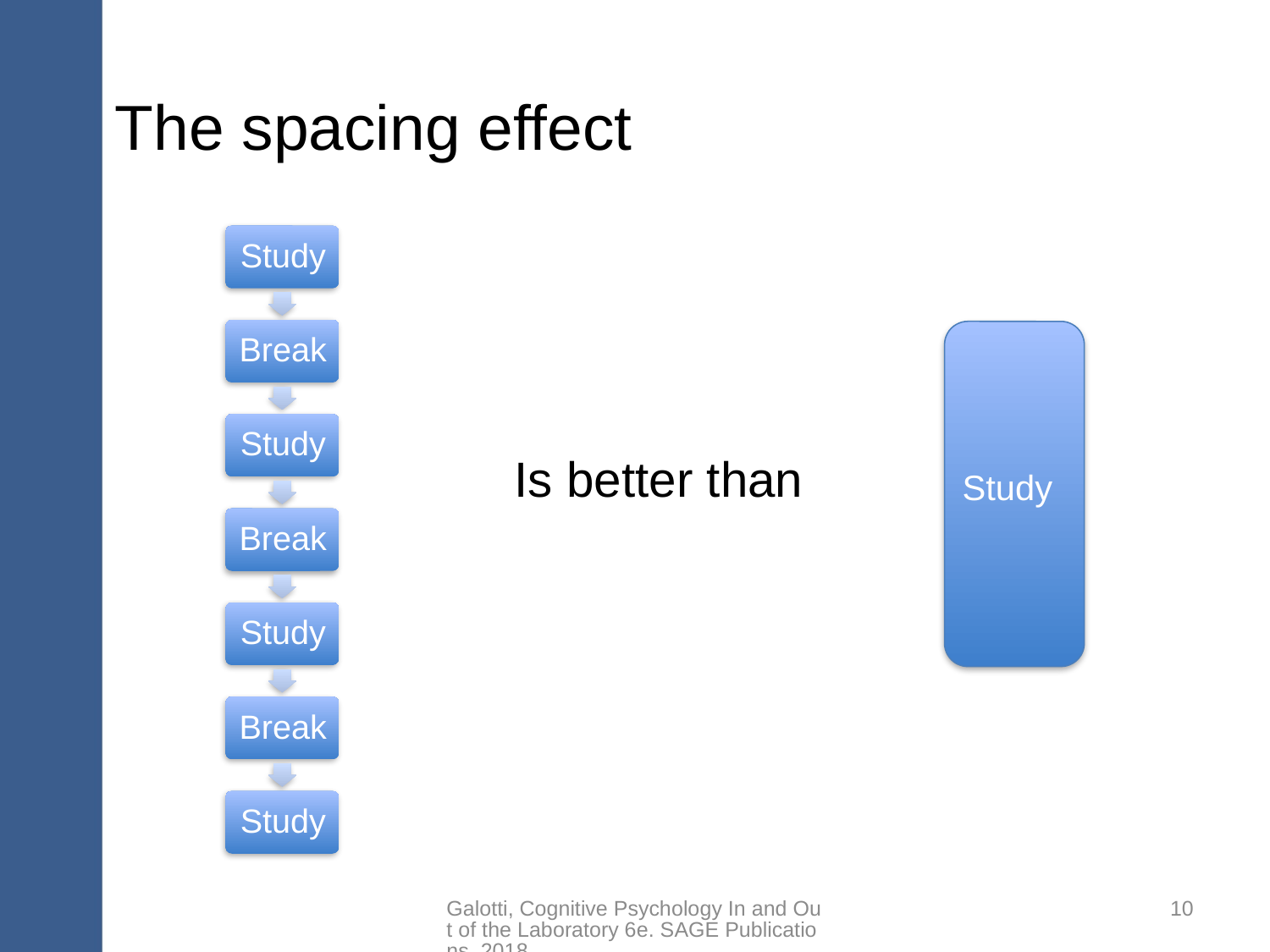

# The spacing effect
Study

Break

Study

Break

Study

Break

Study

Is better than
Study
Galotti, Cognitive Psychology In and Out of the Laboratory 6e. SAGE Publications, 2018.
10